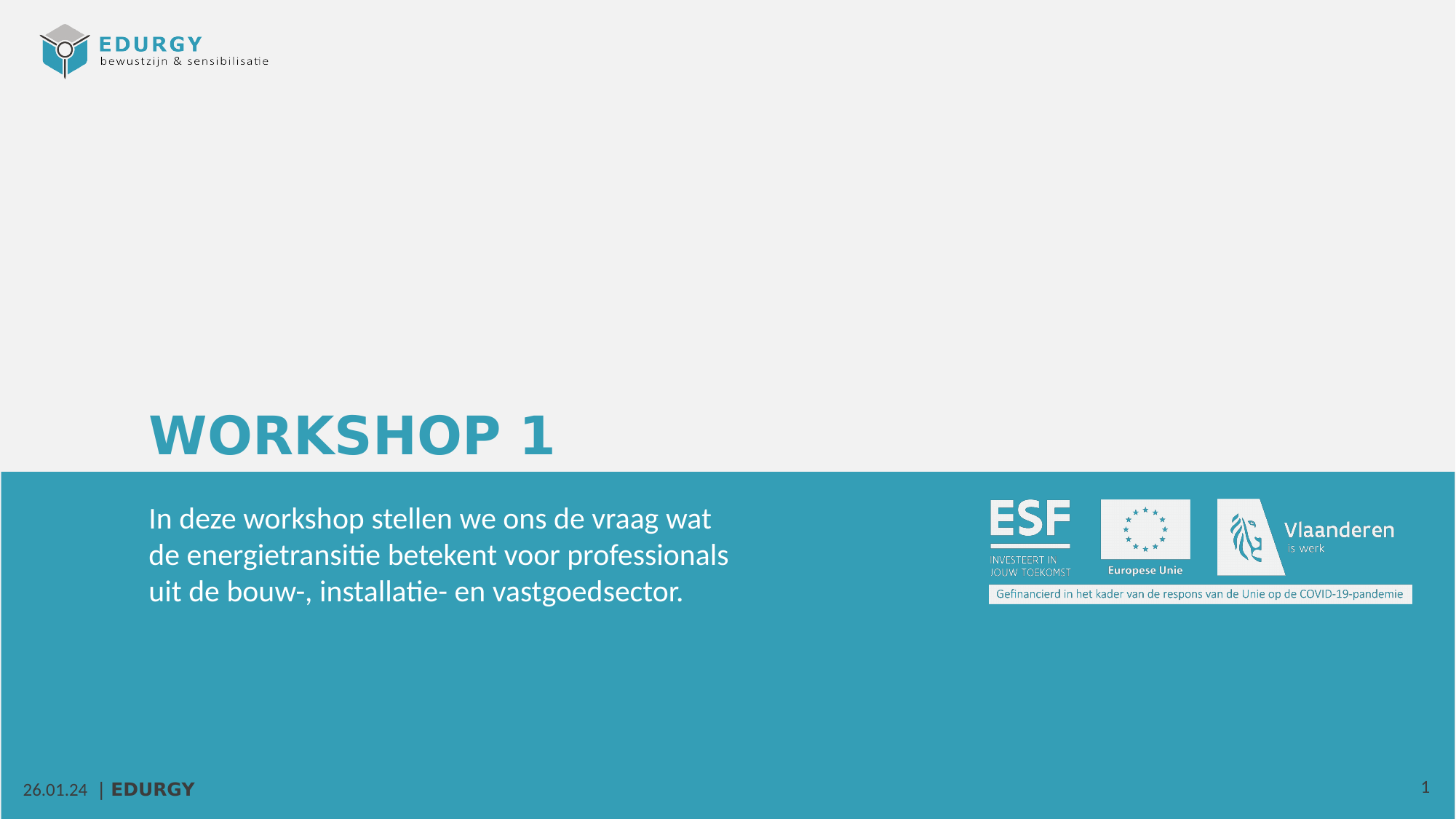

# Workshop 1
In deze workshop stellen we ons de vraag wat de energietransitie betekent voor professionals uit de bouw-, installatie- en vastgoedsector.
1
26.01.24
| EDURGY